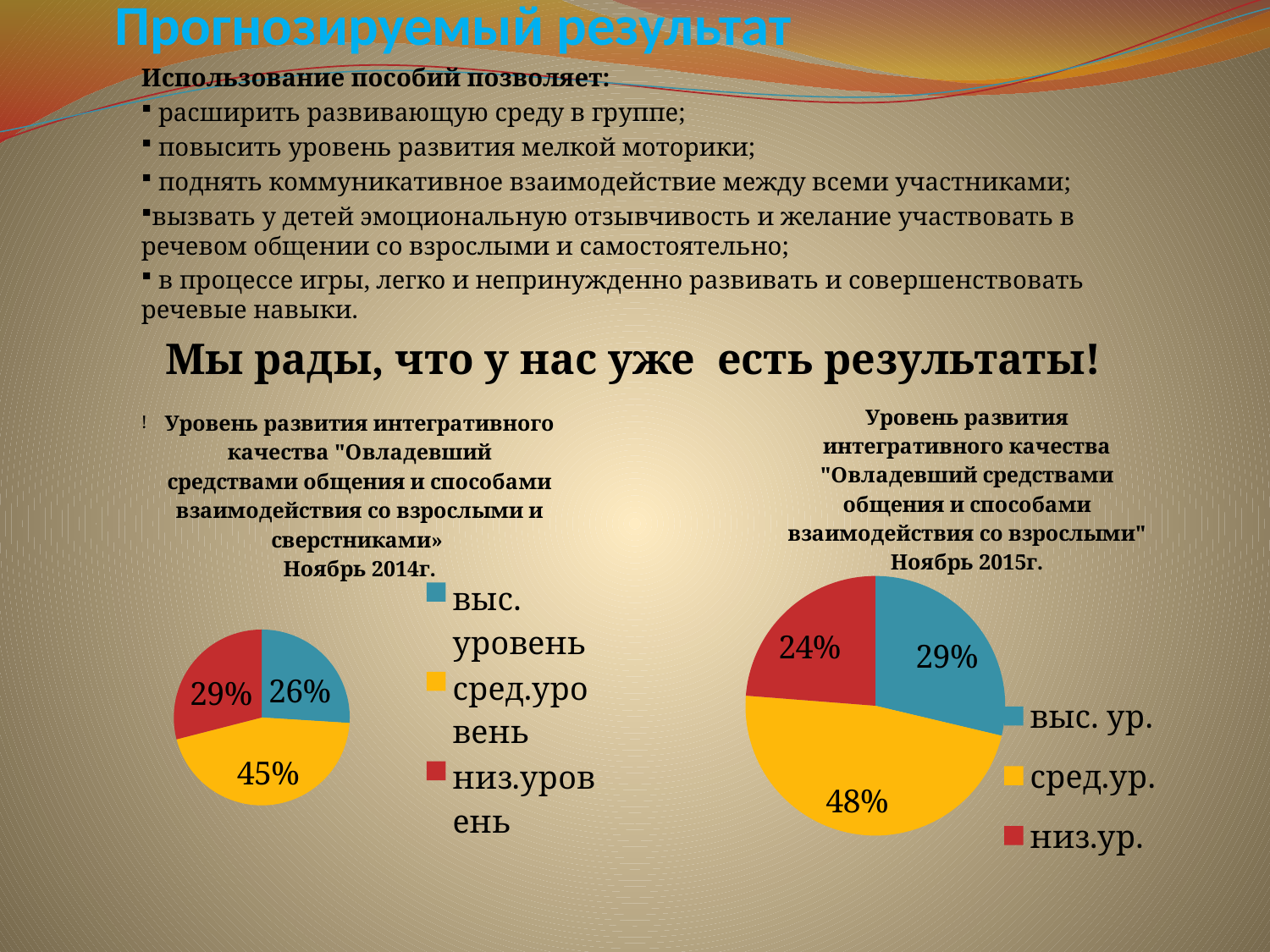

# Прогнозируемый результат
Использование пособий позволяет:
 расширить развивающую среду в группе;
 повысить уровень развития мелкой моторики;
 поднять коммуникативное взаимодействие между всеми участниками;
вызвать у детей эмоциональную отзывчивость и желание участвовать в речевом общении со взрослыми и самостоятельно;
 в процессе игры, легко и непринужденно развивать и совершенствовать  речевые навыки.
 Мы рады, что у нас уже  есть результаты!

!

### Chart: Уровень развития интегративного качества "Овладевший средствами общения и способами взаимодействия со взрослыми и сверстниками»
Ноябрь 2014г.

| Category | Уровень развития интегративного качества "Овладевший средствами общения и способами взаимодействия со взрослыми и сврстниками" ноябрь 2014г |
|---|---|
| выс. уровень | 0.26 |
| сред.уровень | 0.45 |
| низ.уровень | 0.29 |

### Chart: Уровень развития интегративного качества "Овладевший средствами общения и способами взаимодействия со взрослыми" Ноябрь 2015г.

| Category | Уровеньразвитияинтегративного качества "Овладевший средствами общения и способами взаимодействия со взрослыми" Ноябрь 2015г. |
|---|---|
| выс. ур. | 0.29 |
| сред.ур. | 0.48 |
| низ.ур. | 0.24 |